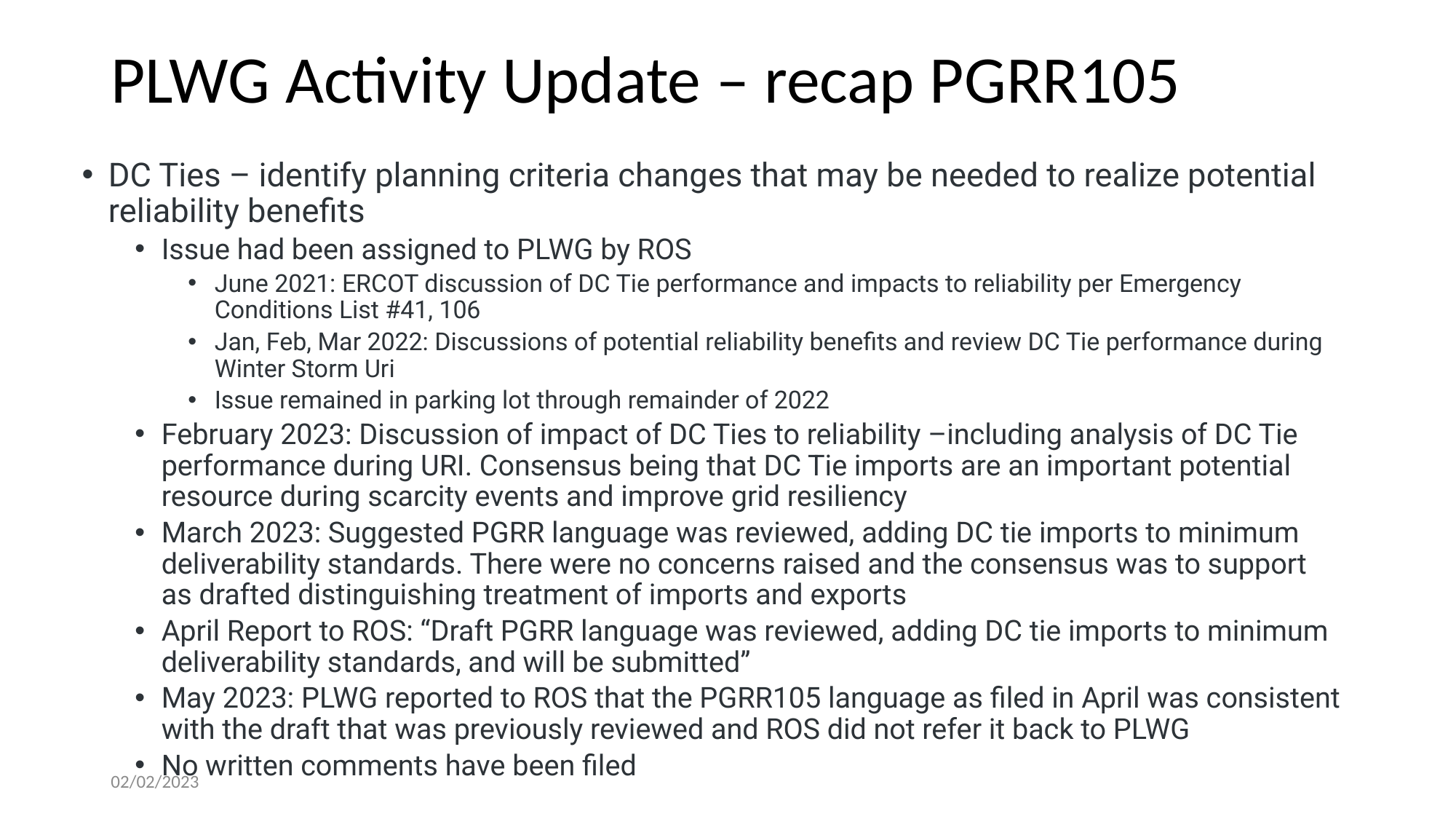

# PLWG Activity Update – recap PGRR105
DC Ties – identify planning criteria changes that may be needed to realize potential reliability benefits
Issue had been assigned to PLWG by ROS
June 2021: ERCOT discussion of DC Tie performance and impacts to reliability per Emergency Conditions List #41, 106
Jan, Feb, Mar 2022: Discussions of potential reliability benefits and review DC Tie performance during Winter Storm Uri
Issue remained in parking lot through remainder of 2022
February 2023: Discussion of impact of DC Ties to reliability –including analysis of DC Tie performance during URI. Consensus being that DC Tie imports are an important potential resource during scarcity events and improve grid resiliency
March 2023: Suggested PGRR language was reviewed, adding DC tie imports to minimum deliverability standards. There were no concerns raised and the consensus was to support as drafted distinguishing treatment of imports and exports
April Report to ROS: “Draft PGRR language was reviewed, adding DC tie imports to minimum deliverability standards, and will be submitted”
May 2023: PLWG reported to ROS that the PGRR105 language as filed in April was consistent with the draft that was previously reviewed and ROS did not refer it back to PLWG
No written comments have been filed
02/02/2023